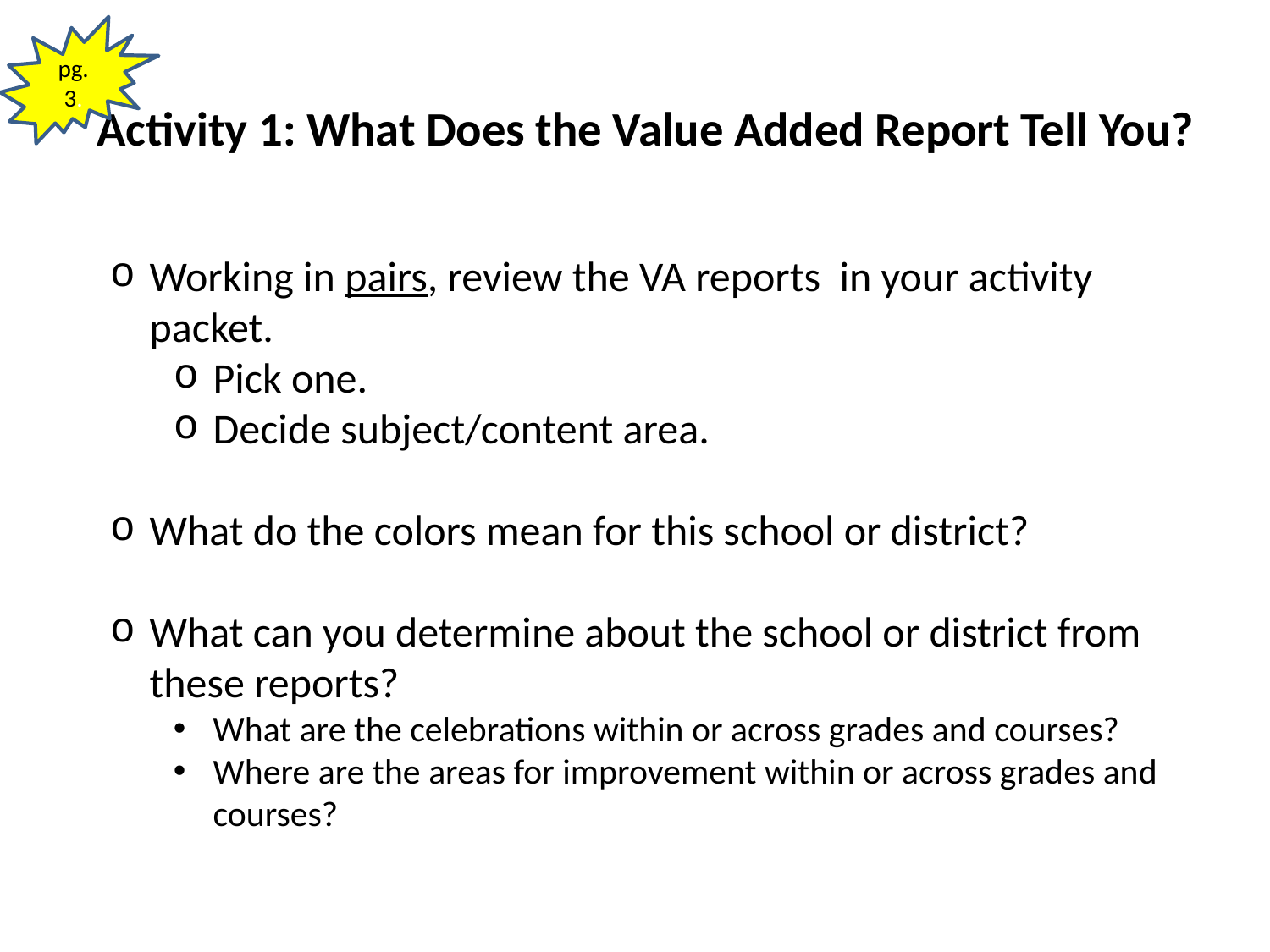

pg. 3.
# Activity 1: What Does the Value Added Report Tell You?
Working in pairs, review the VA reports  in your activity packet.
Pick one.
Decide subject/content area.

What do the colors mean for this school or district?

What can you determine about the school or district from these reports?
What are the celebrations within or across grades and courses?
Where are the areas for improvement within or across grades and courses?